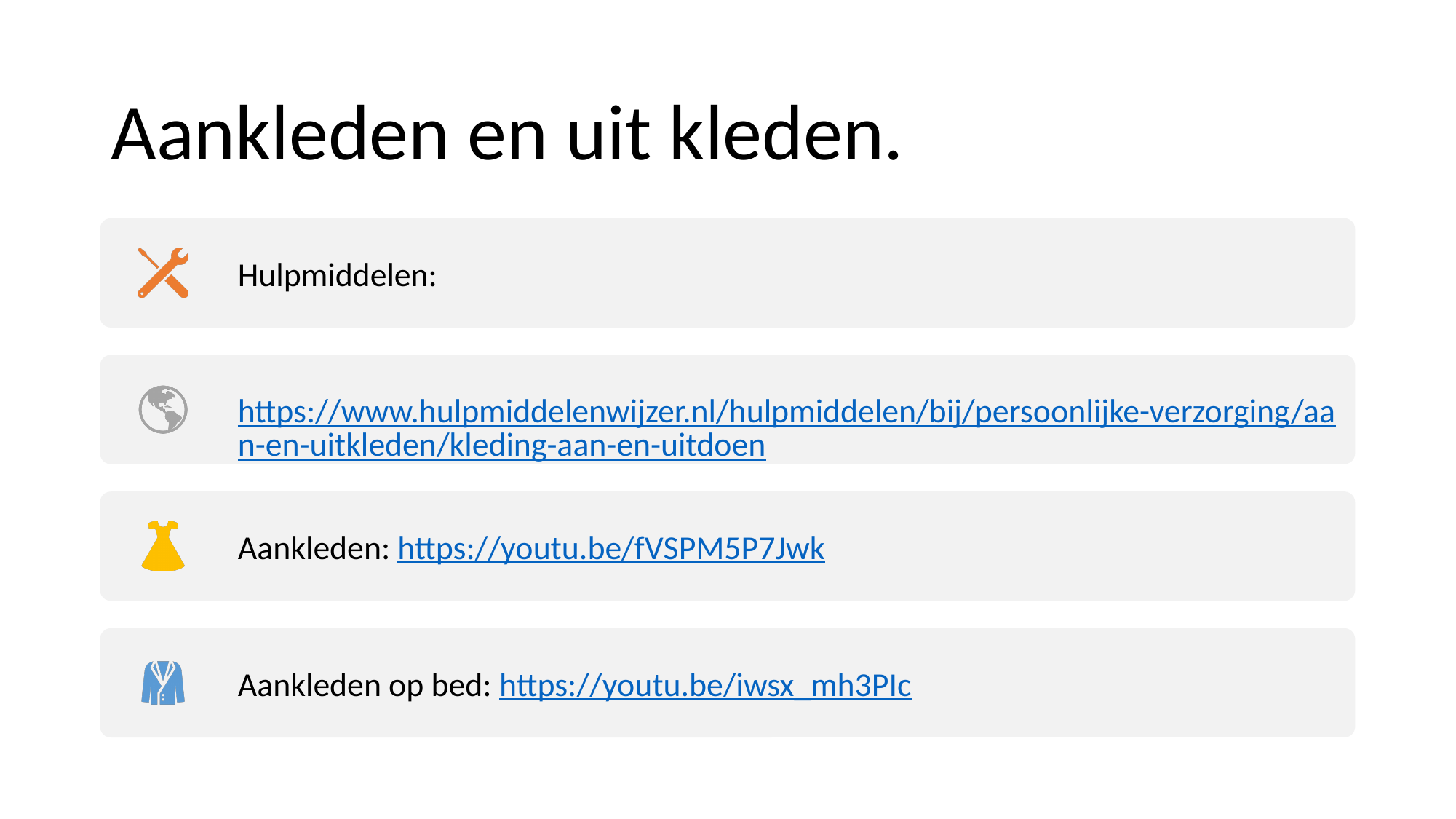

# Aankleden en uit kleden.
Hulpmiddelen:
https://www.hulpmiddelenwijzer.nl/hulpmiddelen/bij/persoonlijke-verzorging/aan-en-uitkleden/kleding-aan-en-uitdoen
Aankleden: https://youtu.be/fVSPM5P7Jwk
Aankleden op bed: https://youtu.be/iwsx_mh3PIc